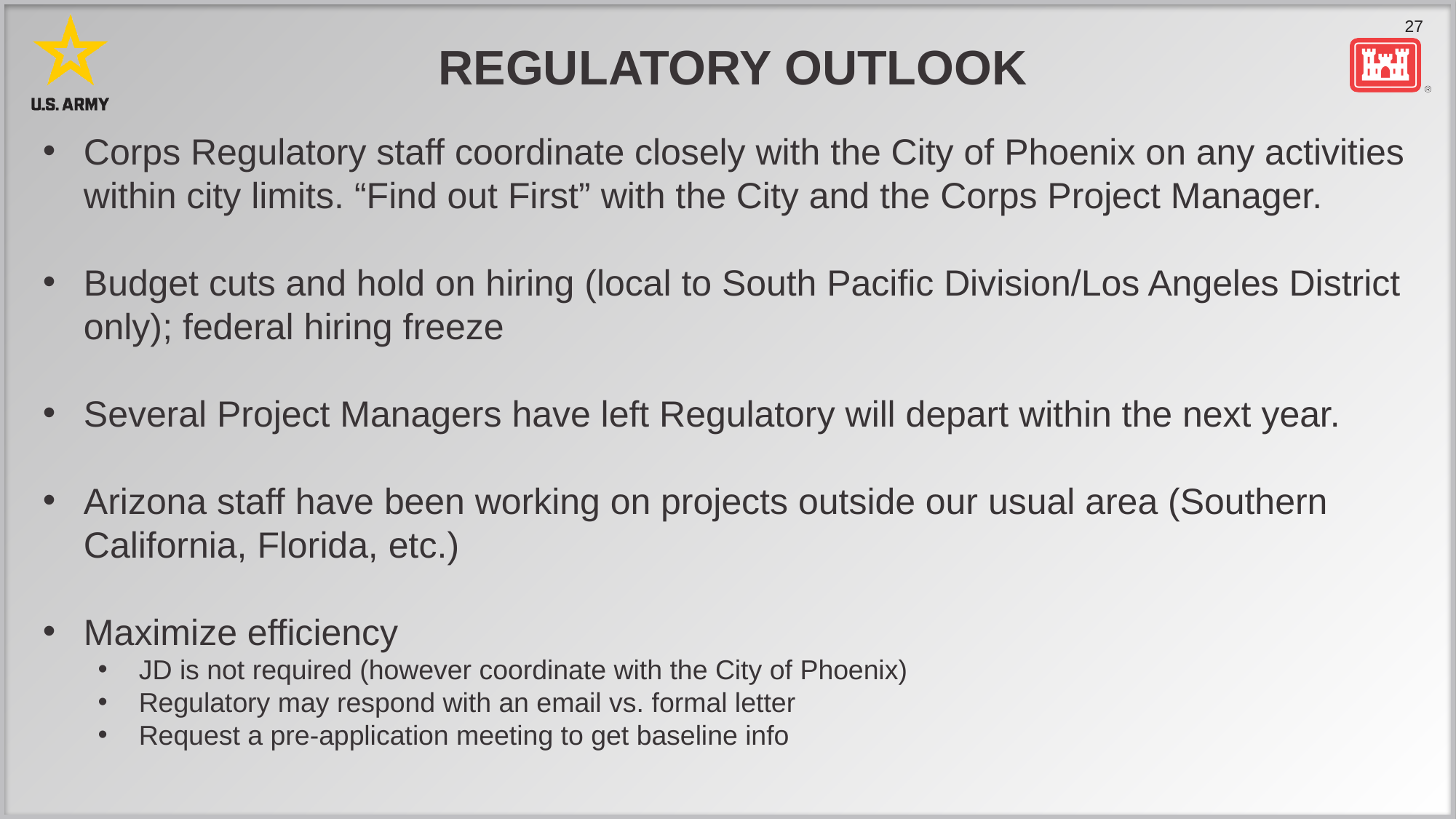

# Regulatory outlook
Corps Regulatory staff coordinate closely with the City of Phoenix on any activities within city limits. “Find out First” with the City and the Corps Project Manager.

Budget cuts and hold on hiring (local to South Pacific Division/Los Angeles District only); federal hiring freeze

Several Project Managers have left Regulatory will depart within the next year.

Arizona staff have been working on projects outside our usual area (Southern California, Florida, etc.)

Maximize efficiency
JD is not required (however coordinate with the City of Phoenix)
Regulatory may respond with an email vs. formal letter
Request a pre-application meeting to get baseline info